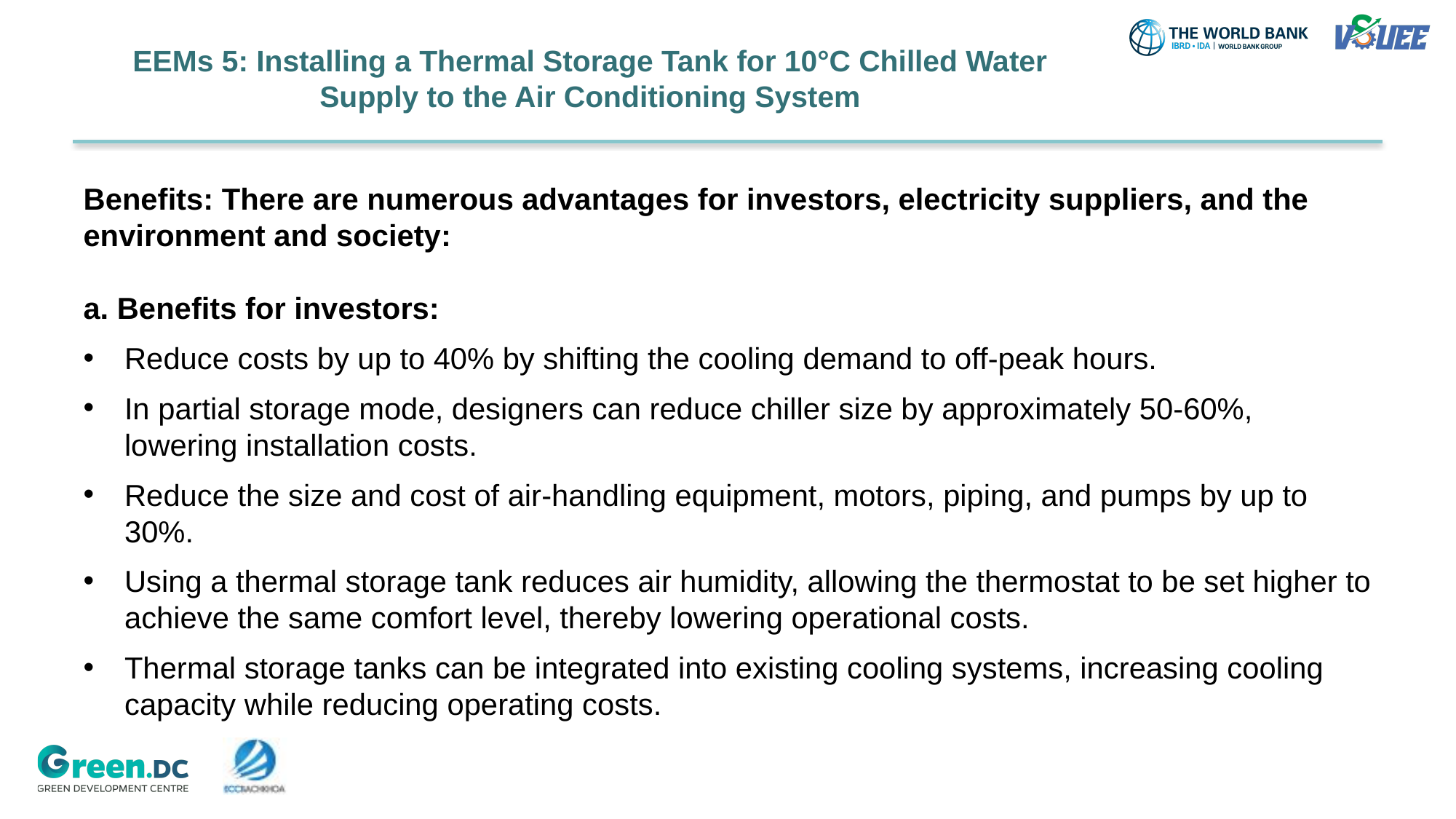

# EEMs 5: Installing a Thermal Storage Tank for 10°C Chilled Water Supply to the Air Conditioning System
Benefits: There are numerous advantages for investors, electricity suppliers, and the environment and society:

a. Benefits for investors:
Reduce costs by up to 40% by shifting the cooling demand to off-peak hours.
In partial storage mode, designers can reduce chiller size by approximately 50-60%, lowering installation costs.
Reduce the size and cost of air-handling equipment, motors, piping, and pumps by up to 30%.
Using a thermal storage tank reduces air humidity, allowing the thermostat to be set higher to achieve the same comfort level, thereby lowering operational costs.
Thermal storage tanks can be integrated into existing cooling systems, increasing cooling capacity while reducing operating costs.